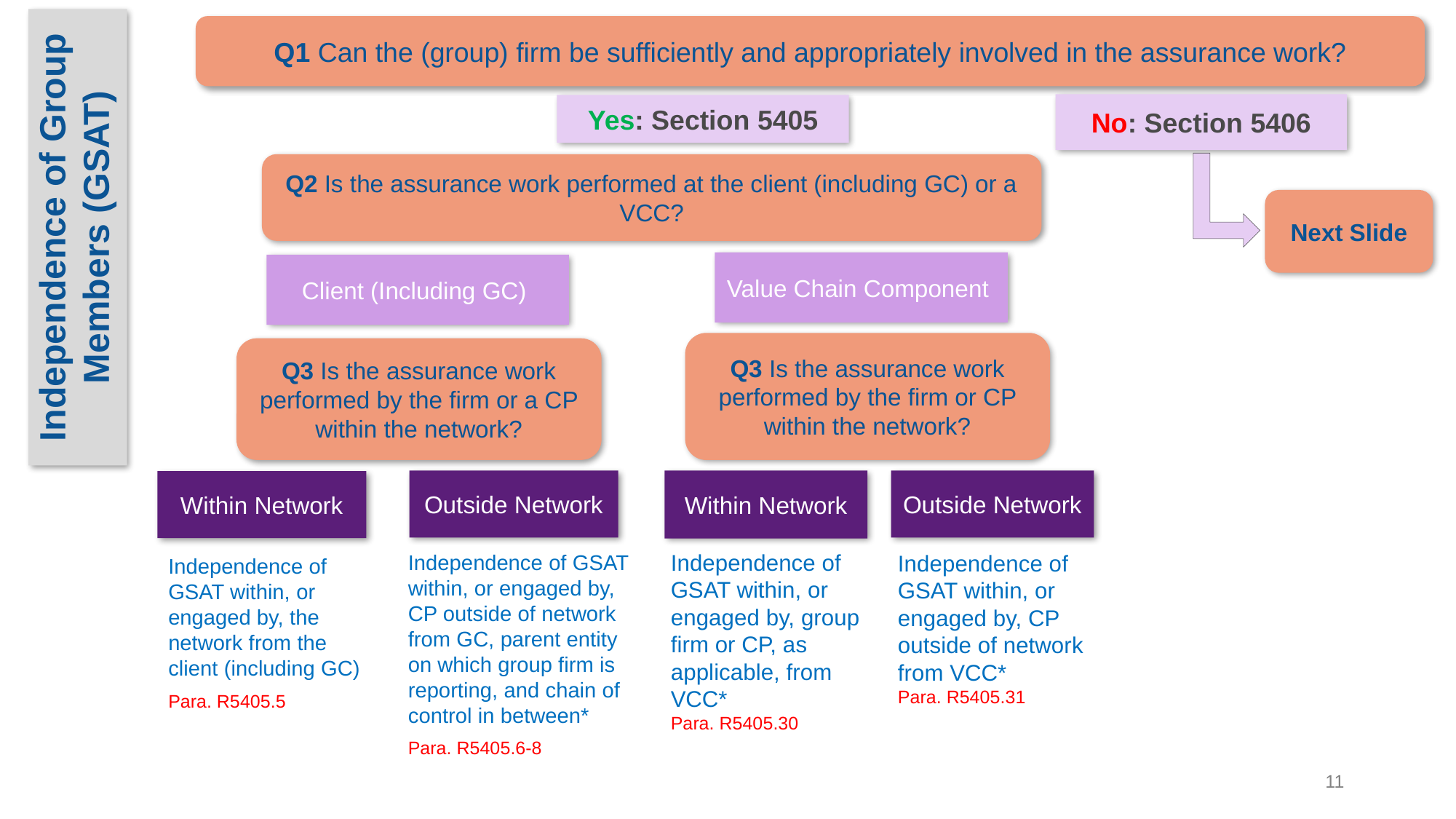

Independence of Group Members (GSAT)
Q1 Can the (group) firm be sufficiently and appropriately involved in the assurance work?
No: Section 5406
Yes: Section 5405
Q2 Is the assurance work performed at the client (including GC) or a VCC?

Next Slide
Value Chain Component
Client (Including GC)
Q3 Is the assurance work performed by the firm or CP within the network?
Q3 Is the assurance work performed by the firm or a CP within the network?
Outside Network
Within Network
Outside Network
Within Network
Independence of GSAT within, or engaged by, group firm or CP, as applicable, from VCC*
Para. R5405.30

Independence of GSAT within, or engaged by, CP outside of network from VCC*
Para. R5405.31

Independence of GSAT within, or engaged by, CP outside of network from GC, parent entity on which group firm is reporting, and chain of control in between*
Para. R5405.6-8

Independence of GSAT within, or engaged by, the network from the client (including GC)
Para. R5405.5

11